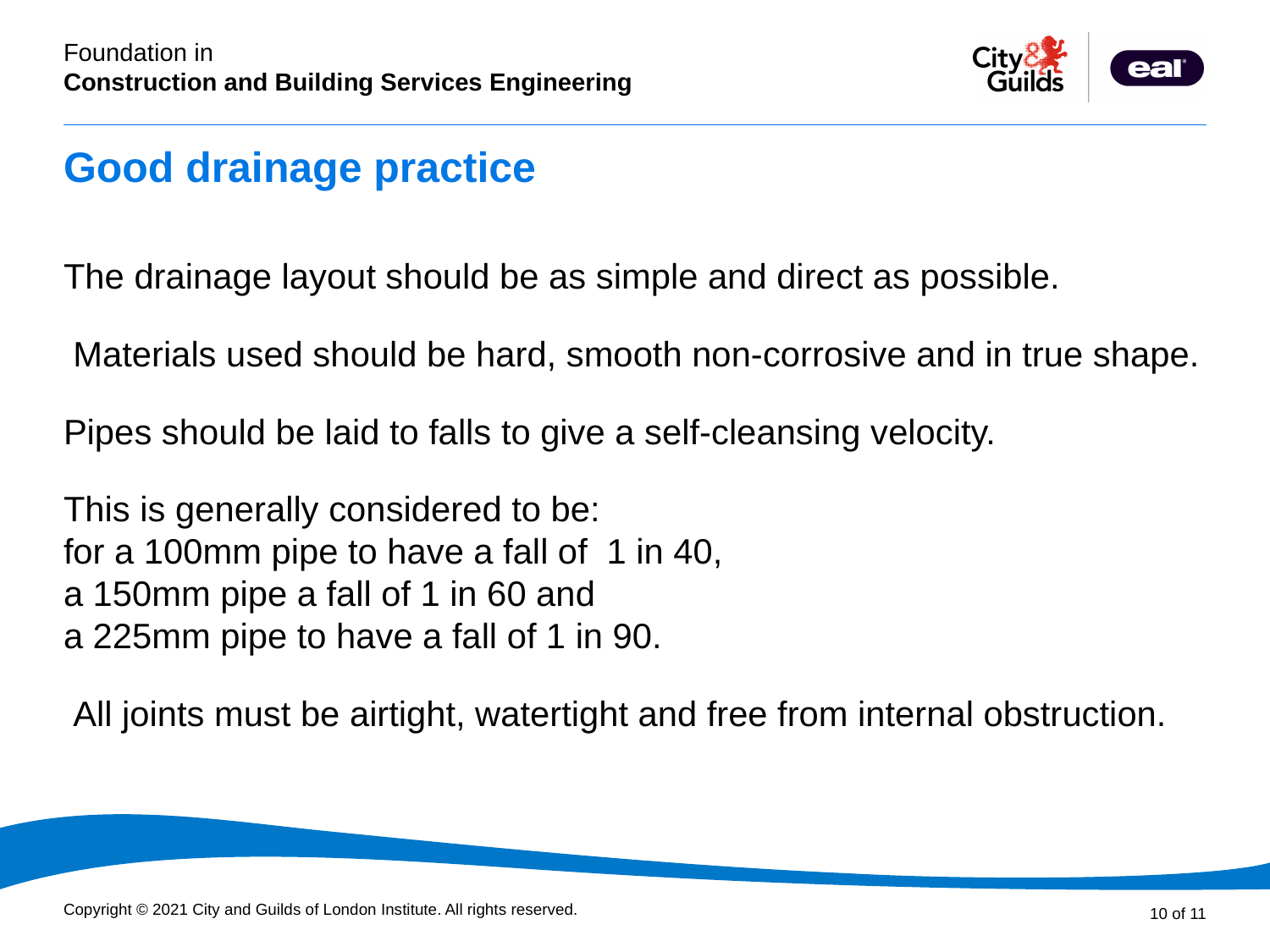

# Good drainage practice

The drainage layout should be as simple and direct as possible.
 Materials used should be hard, smooth non-corrosive and in true shape.
Pipes should be laid to falls to give a self-cleansing velocity.
This is generally considered to be:
for a 100mm pipe to have a fall of  1 in 40,
a 150mm pipe a fall of 1 in 60 and
a 225mm pipe to have a fall of 1 in 90.
 All joints must be airtight, watertight and free from internal obstruction.